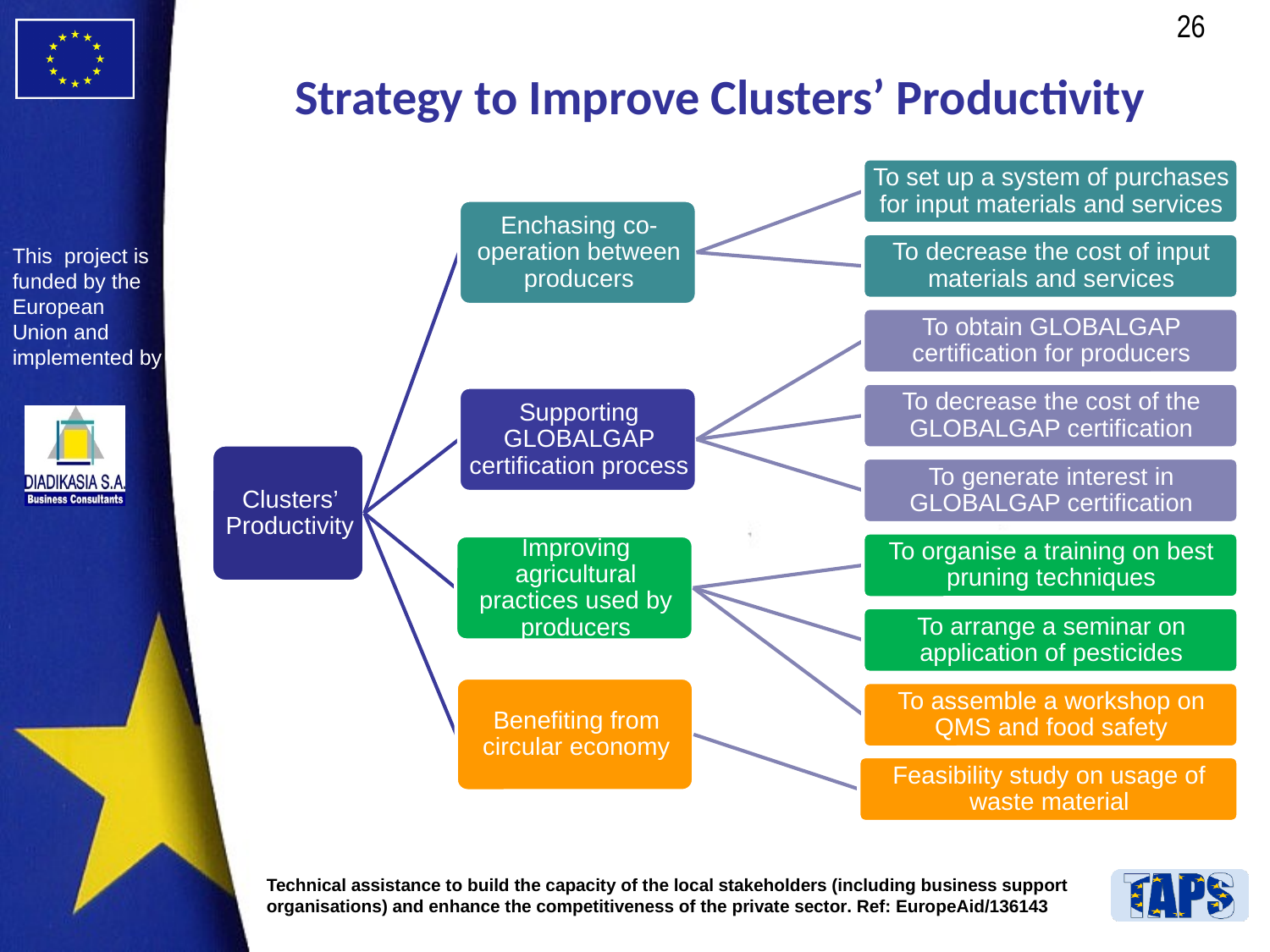

# Strategy to Improve Clusters’ Productivity
Clusters’ Productivity

Enchasing co-operation between producers

To set up a system of purchases for input materials and services

To decrease the cost of input materials and services

Supporting GLOBALGAP certification process

To obtain GLOBALGAP certification for producers

To decrease the cost of the GLOBALGAP certification

To generate interest in GLOBALGAP certification

Improving agricultural practices used by producers

To organise a training on best pruning techniques

To arrange a seminar on application of pesticides

To assemble a workshop on QMS and food safety

Benefiting from circular economy

Feasibility study on usage of waste material